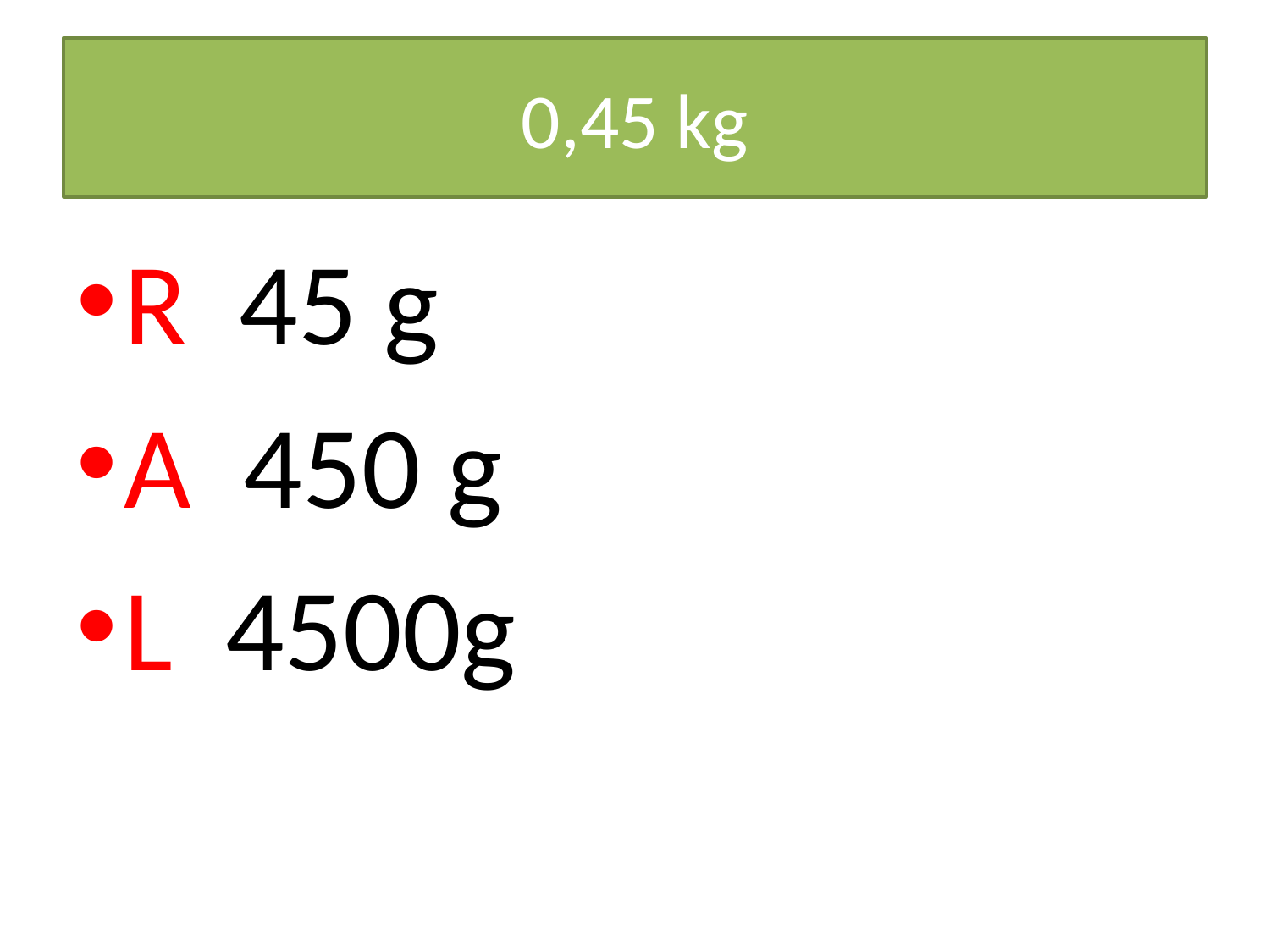

# 0,45 kg
R  45 g
A  450 g
L  4500g